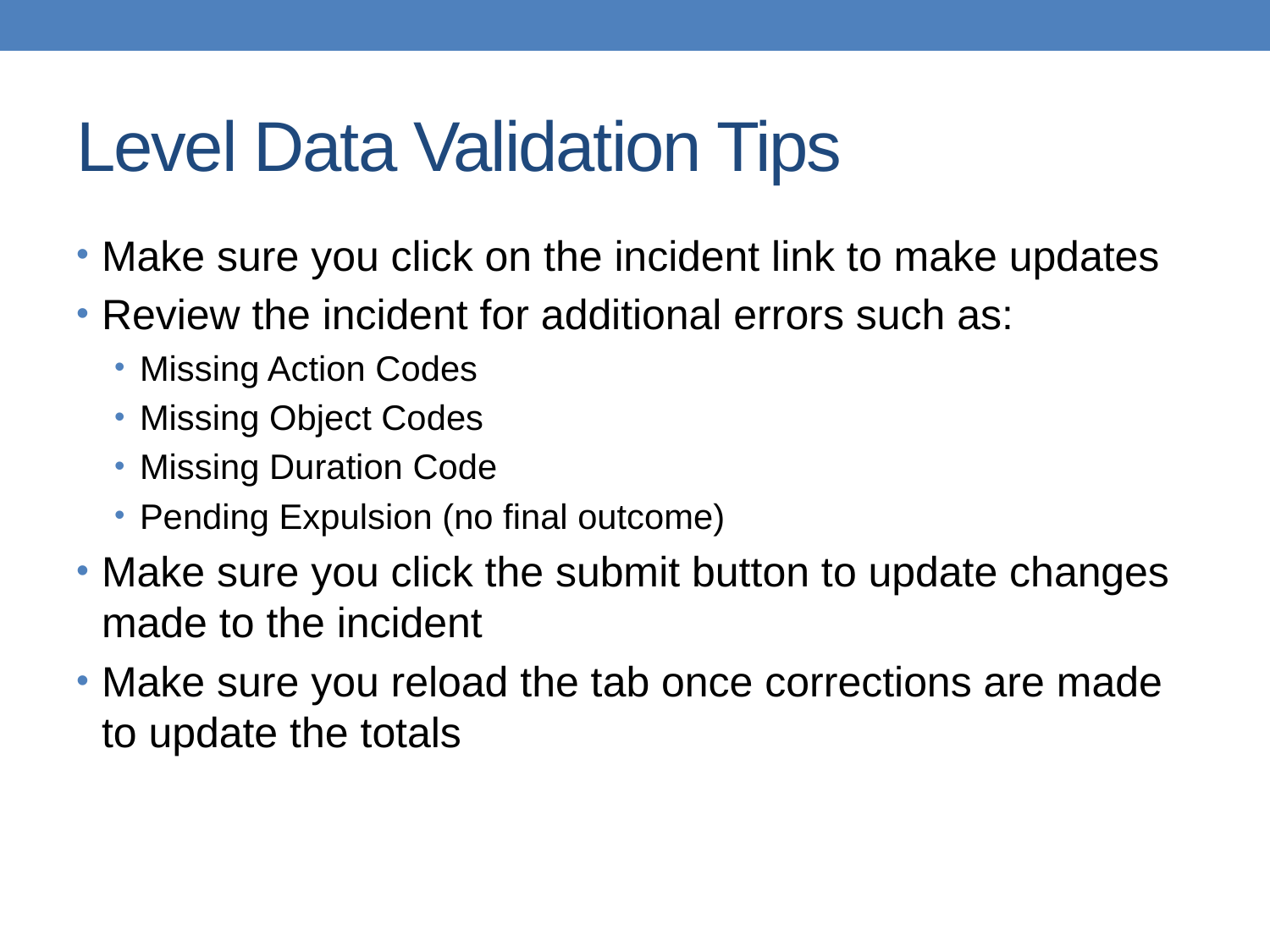

# Level Data Validation Tips
Make sure you click on the incident link to make updates
Review the incident for additional errors such as:
Missing Action Codes
Missing Object Codes
Missing Duration Code
Pending Expulsion (no final outcome)
Make sure you click the submit button to update changes made to the incident
Make sure you reload the tab once corrections are made to update the totals